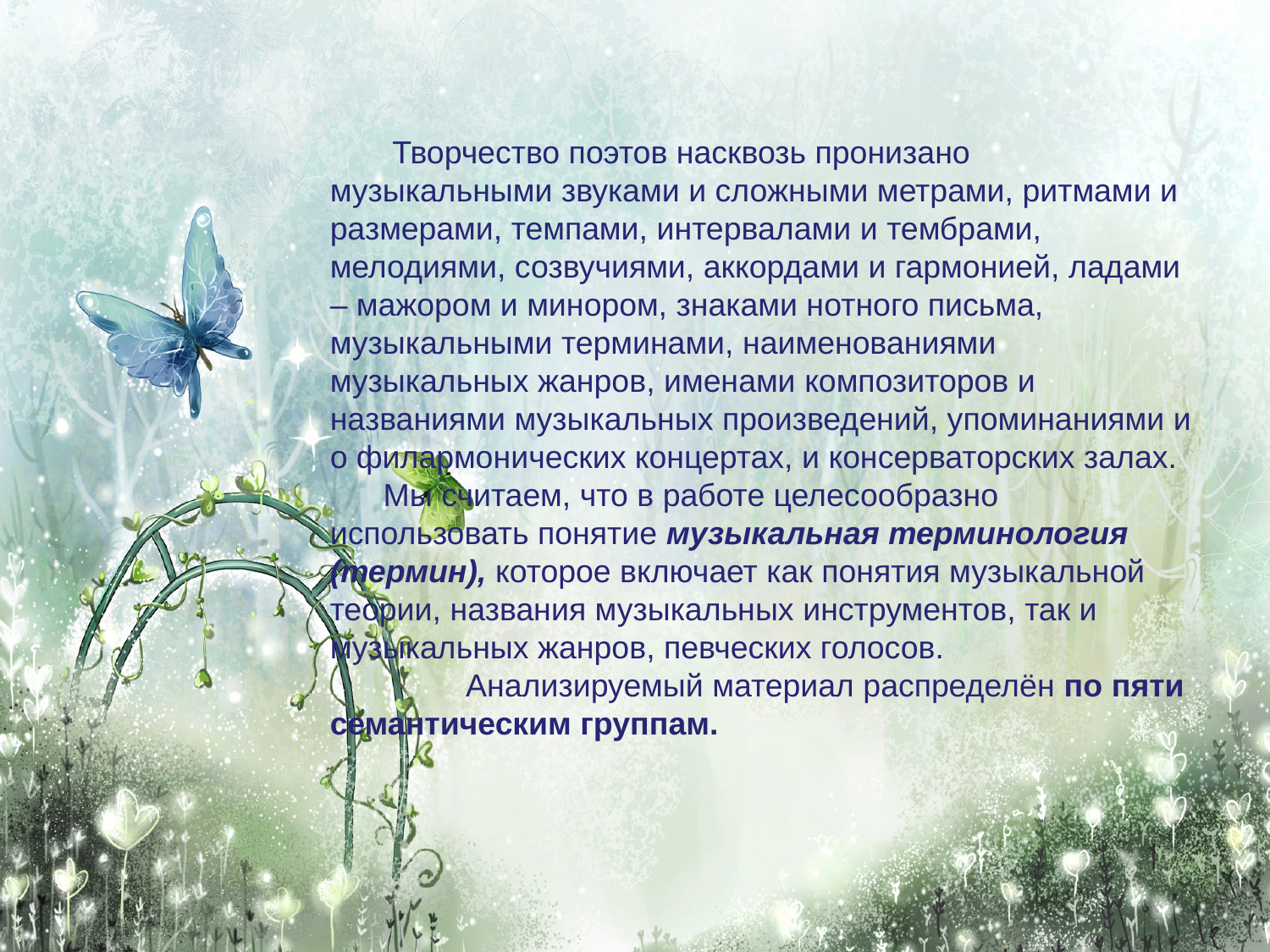

Творчество поэтов насквозь пронизано музыкальными звуками и сложными метрами, ритмами и размерами, темпами, интервалами и тембрами, мелодиями, созвучиями, аккордами и гармонией, ладами – мажором и минором, знаками нотного письма, музыкальными терминами, наименованиями музыкальных жанров, именами композиторов и названиями музыкальных произведений, упоминаниями и о филармонических концертах, и консерваторских залах.
      Мы считаем, что в работе целесообразно использовать понятие музыкальная терминология (термин), которое включает как понятия музыкальной теории, названия музыкальных инструментов, так и музыкальных жанров, певческих голосов.
	 Анализируемый материал распределён по пяти семантическим группам.